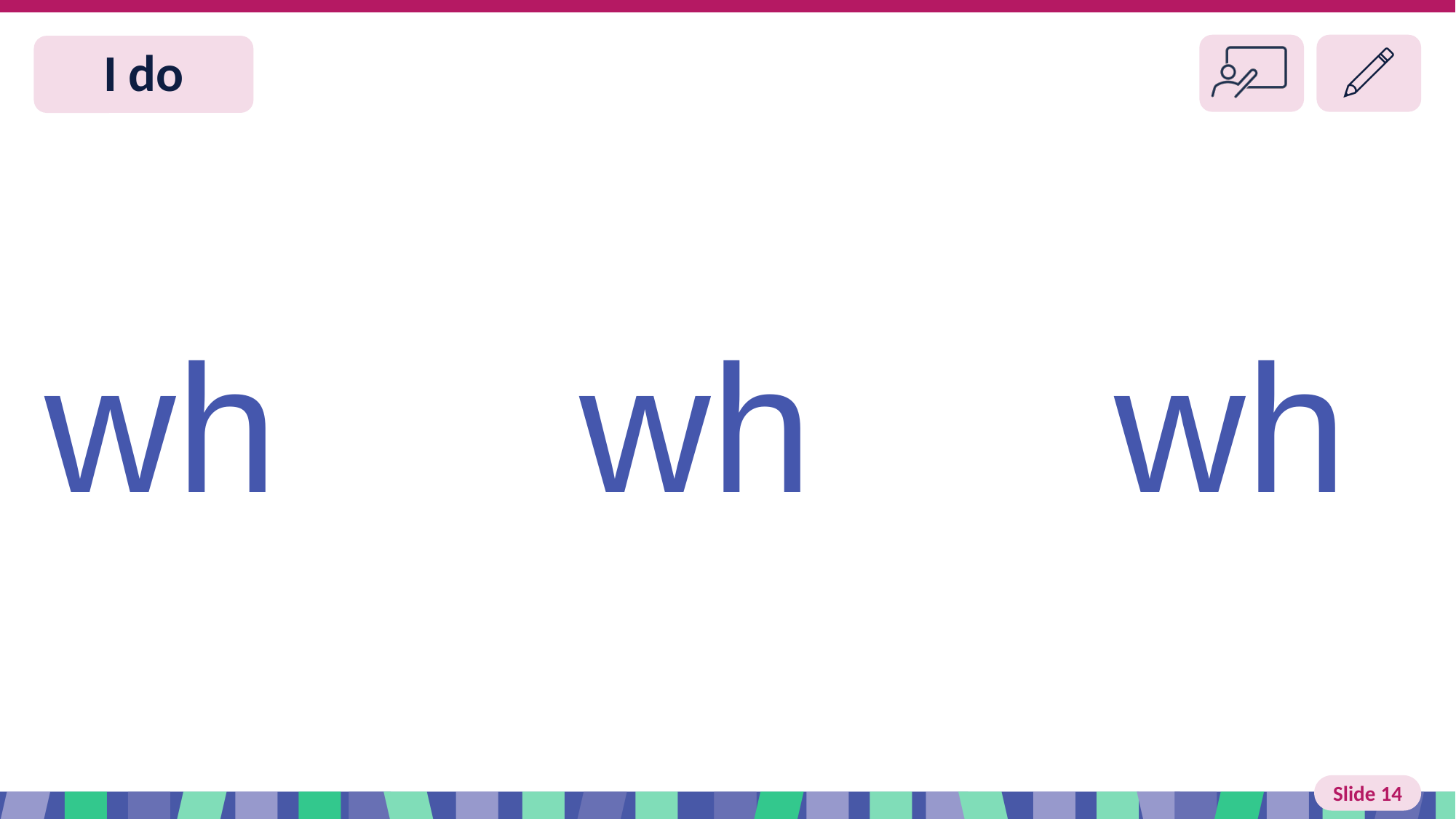

# Slide 14 I do
wh      wh      wh